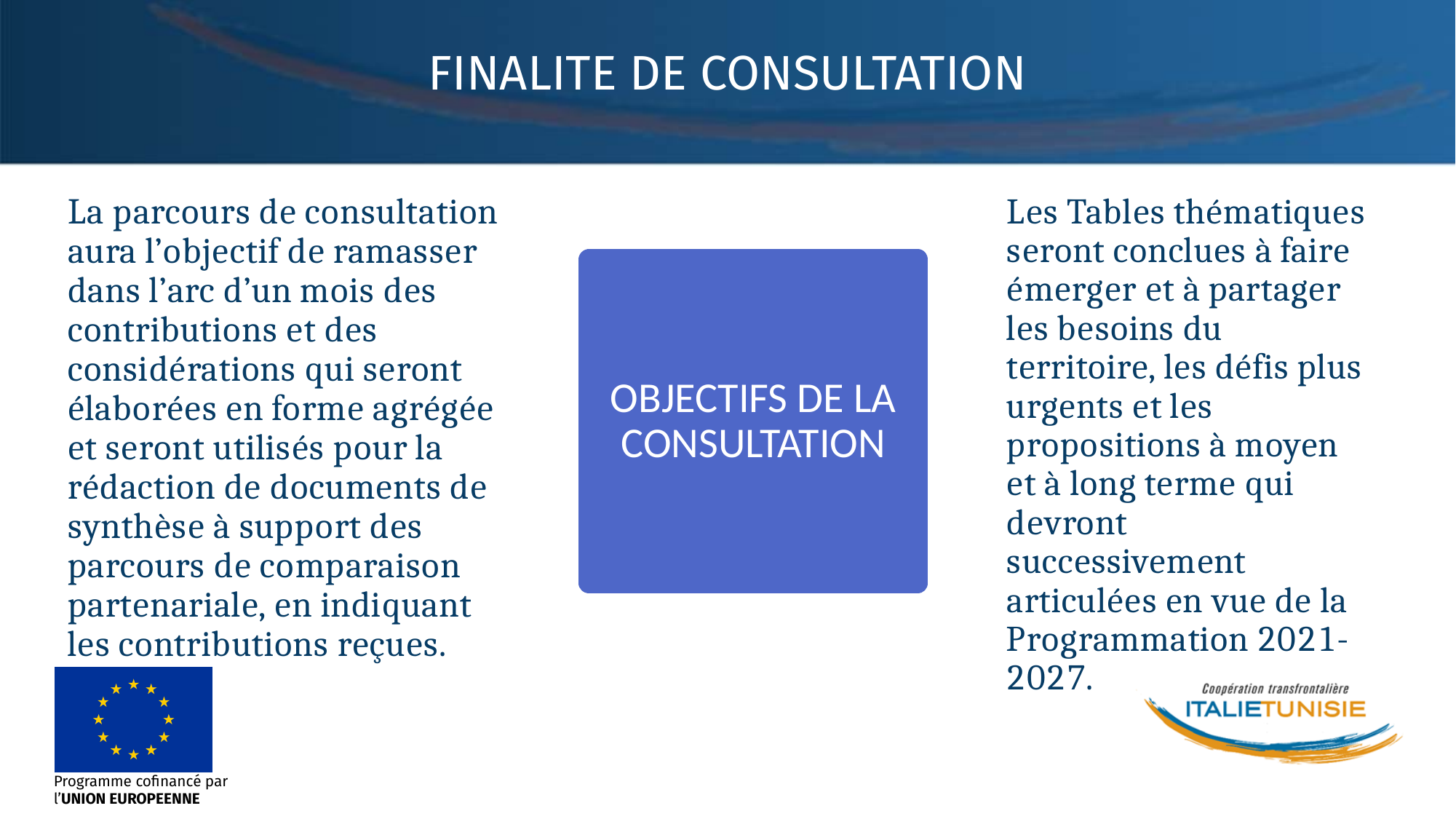

FINALITE DE CONSULTATION
La parcours de consultation aura l’objectif de ramasser dans l’arc d’un mois des contributions et des considérations qui seront élaborées en forme agrégée et seront utilisés pour la rédaction de documents de synthèse à support des parcours de comparaison partenariale, en indiquant les contributions reçues.
Les Tables thématiques seront conclues à faire émerger et à partager les besoins du territoire, les défis plus urgents et les propositions à moyen et à long terme qui devront successivement articulées en vue de la Programmation 2021-2027.

# OBJECTIFS DE LA CONSULTATION